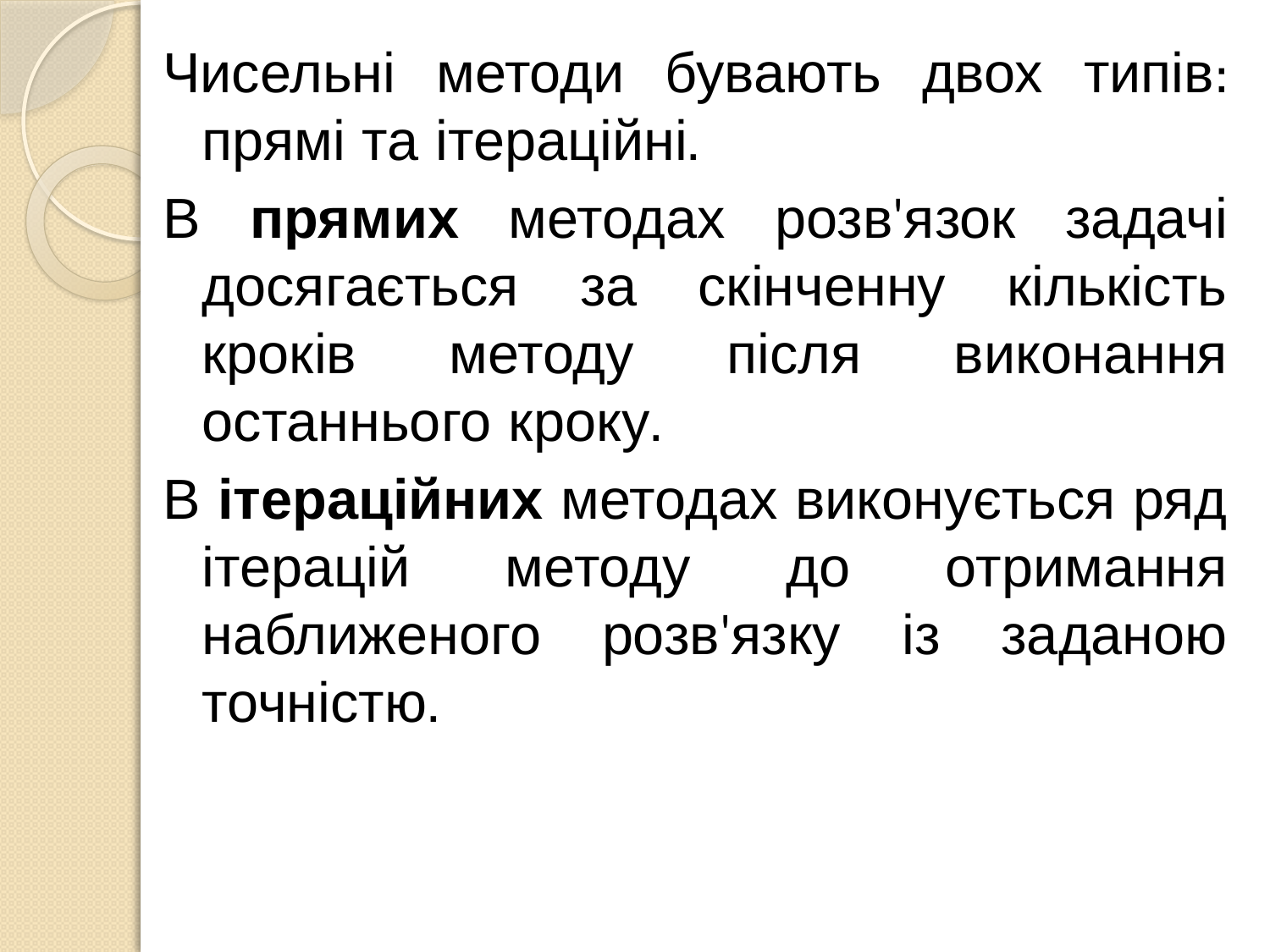

Чисельні методи бувають двох типів: прямі та ітераційні.
В прямих методах розв'язок задачі досягається за скінченну кількість кроків методу після виконання останнього кроку.
В ітераційних методах виконується ряд ітерацій методу до отримання наближеного розв'язку із заданою точністю.